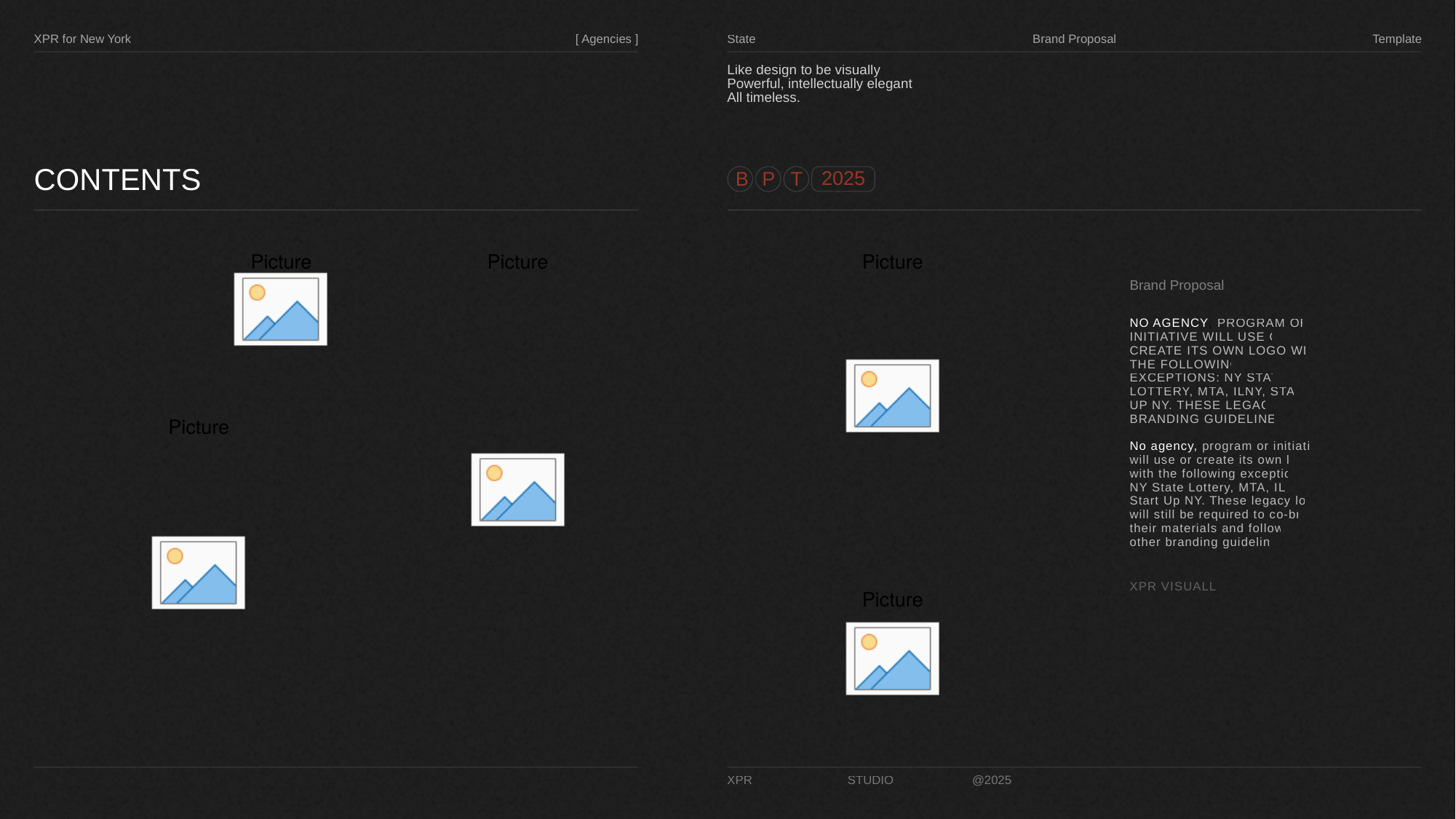

XPR for New York
[ Agencies ]
State
Brand Proposal
Template
Like design to be visually
Powerful, intellectually elegant
All timeless.
CONTENTS
2025
B
P
T

Brand Proposal
NO AGENCY, PROGRAM OR INITIATIVE WILL USE OR CREATE ITS OWN LOGO WITH THE FOLLOWING EXCEPTIONS: NY STATE LOTTERY, MTA, ILNY, START UP NY. THESE LEGACY BRANDING GUIDELINES.

No agency, program or initiative will use or create its own logo with the following exceptions: NY State Lottery, MTA, ILNY, Start Up NY. These legacy logos will still be required to co-brand their materials and follow all other branding guidelines.

XPR VISUALLY

XPR
STUDIO
@2025